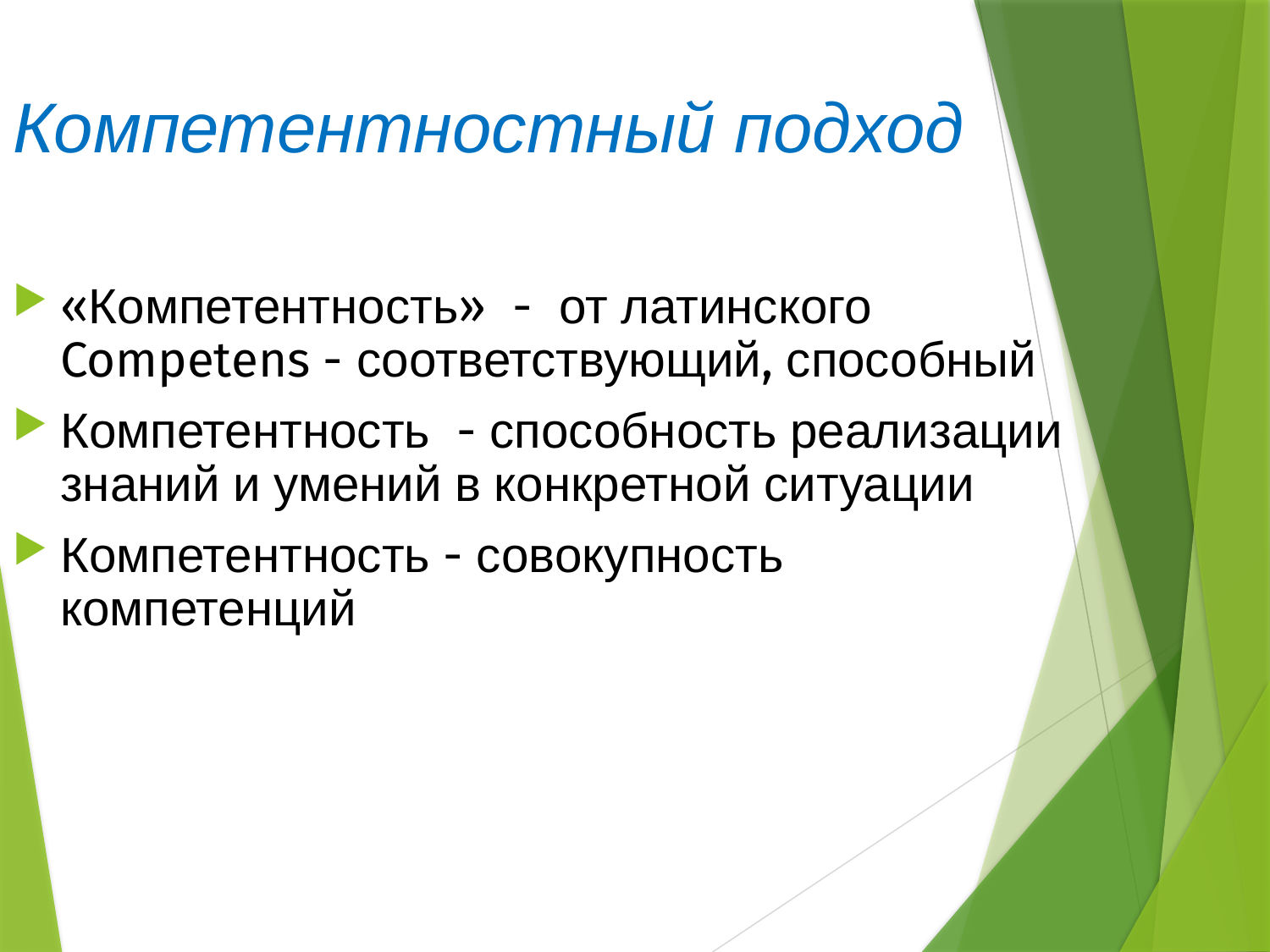

Компетентностный подход
«Компетентность»  -  от латинского  Competens - соответствующий, способный
Компетентность  - способность реализации знаний и умений в конкретной ситуации
Компетентность - совокупность компетенций